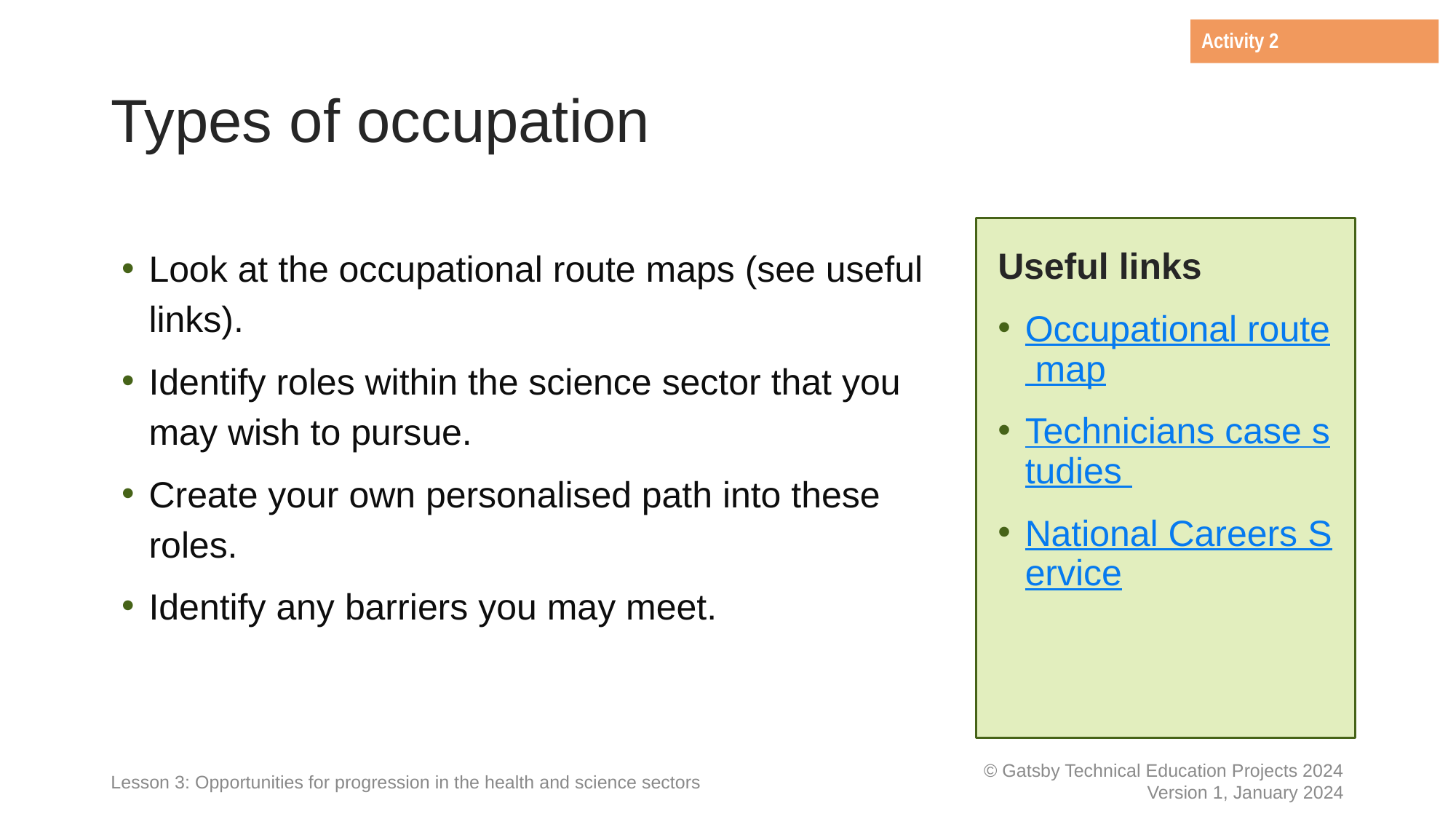

Activity 2
# Types of occupation
Look at the occupational route maps (see useful links).
Identify roles within the science sector that you may wish to pursue.
Create your own personalised path into these roles.
Identify any barriers you may meet.
Useful links
Occupational route map
Technicians case studies
National Careers Service
Lesson 3: Opportunities for progression in the health and science sectors